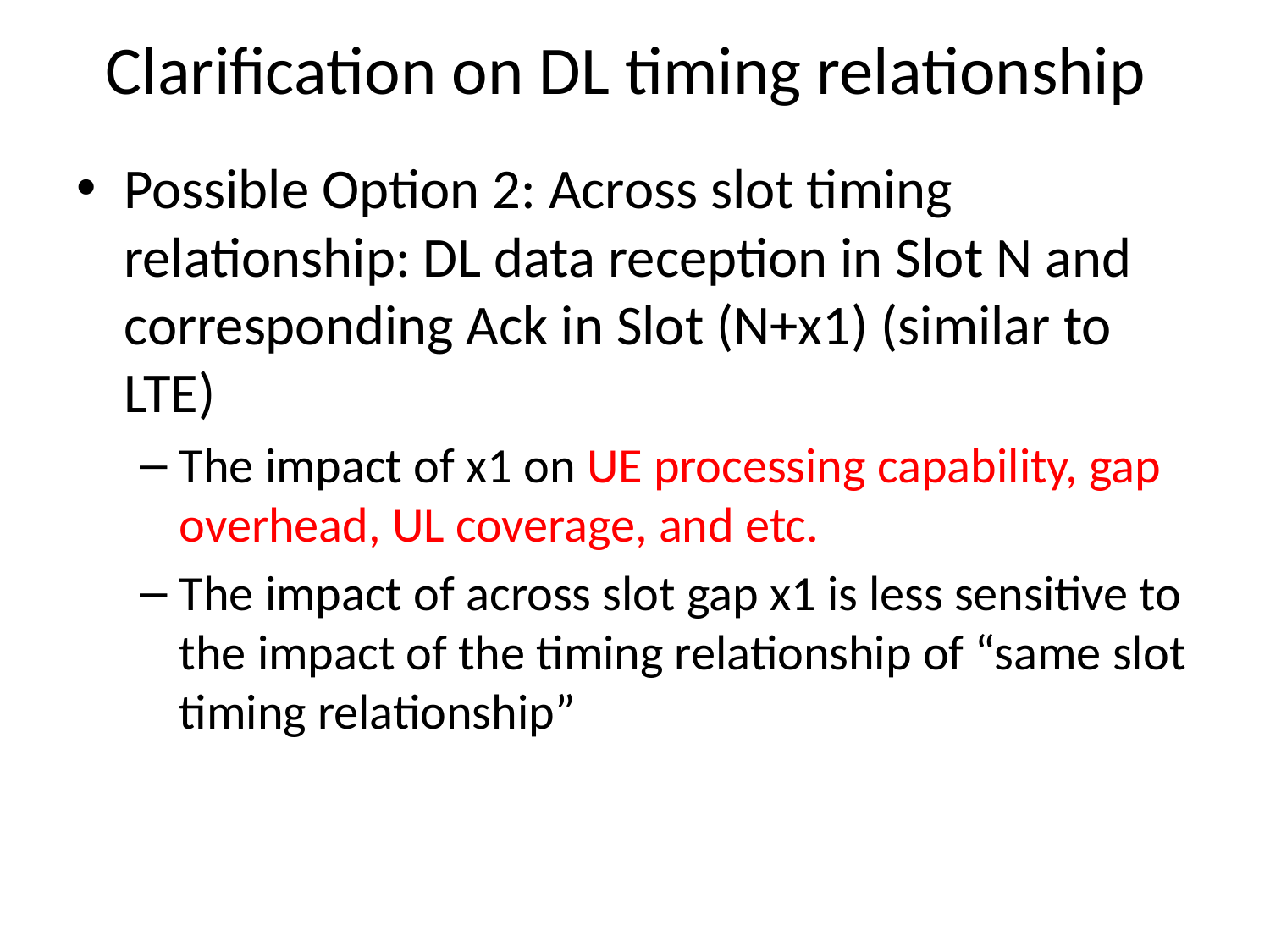

# Clarification on DL timing relationship
Possible Option 2: Across slot timing relationship: DL data reception in Slot N and corresponding Ack in Slot (N+x1) (similar to LTE)
The impact of x1 on UE processing capability, gap overhead, UL coverage, and etc.
The impact of across slot gap x1 is less sensitive to the impact of the timing relationship of “same slot timing relationship”